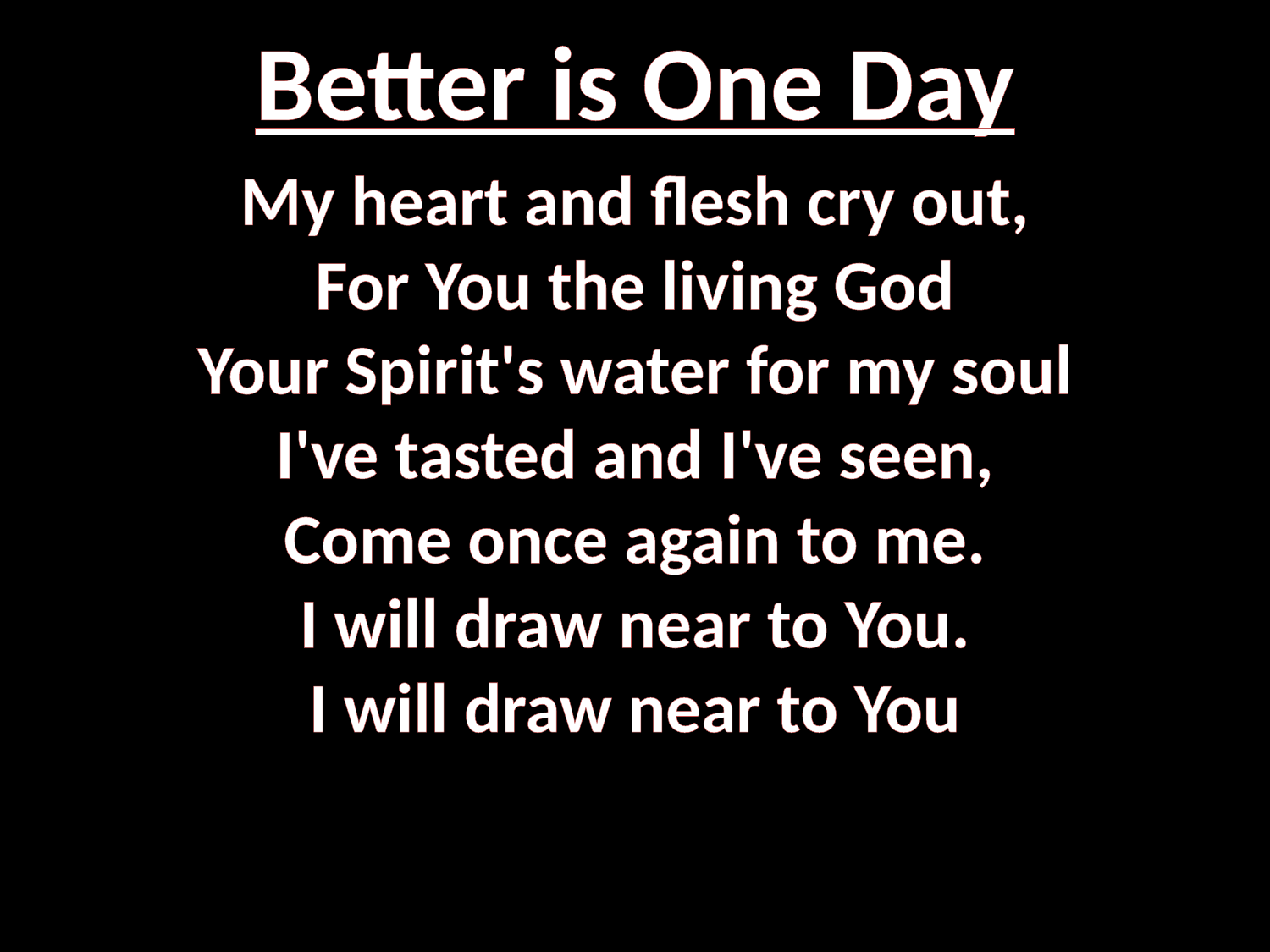

# Better is One Day
My heart and flesh cry out,
For You the living God
Your Spirit's water for my soul
I've tasted and I've seen,
Come once again to me.
I will draw near to You.
I will draw near to You